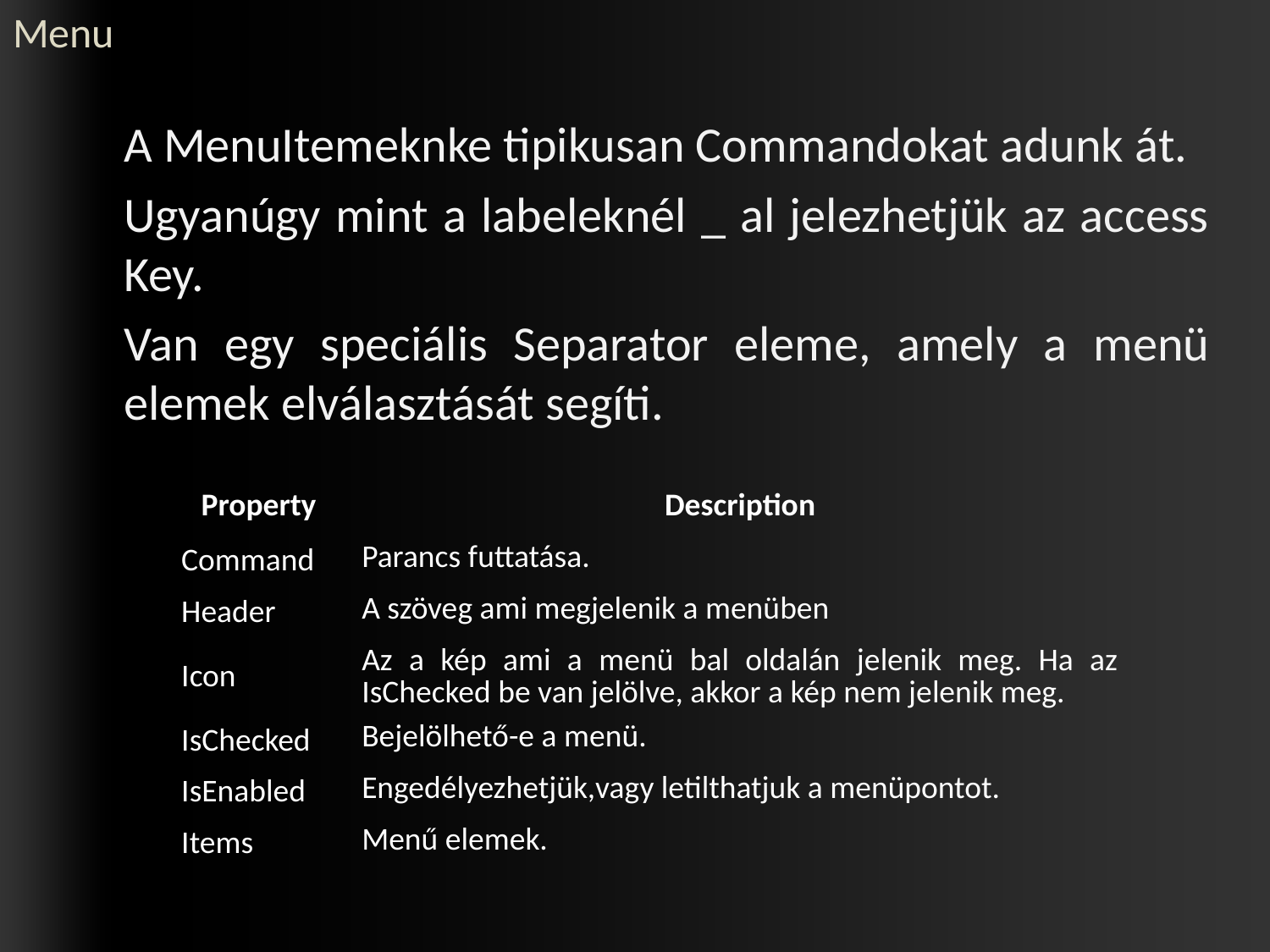

# Menu
	A MenuItemeknke tipikusan Commandokat adunk át.
	Ugyanúgy mint a labeleknél _ al jelezhetjük az access Key.
	Van egy speciális Separator eleme, amely a menü elemek elválasztását segíti.
| Property | Description |
| --- | --- |
| Command | Parancs futtatása. |
| Header | A szöveg ami megjelenik a menüben |
| Icon | Az a kép ami a menü bal oldalán jelenik meg. Ha az IsChecked be van jelölve, akkor a kép nem jelenik meg. |
| IsChecked | Bejelölhető-e a menü. |
| IsEnabled | Engedélyezhetjük,vagy letilthatjuk a menüpontot. |
| Items | Menű elemek. |